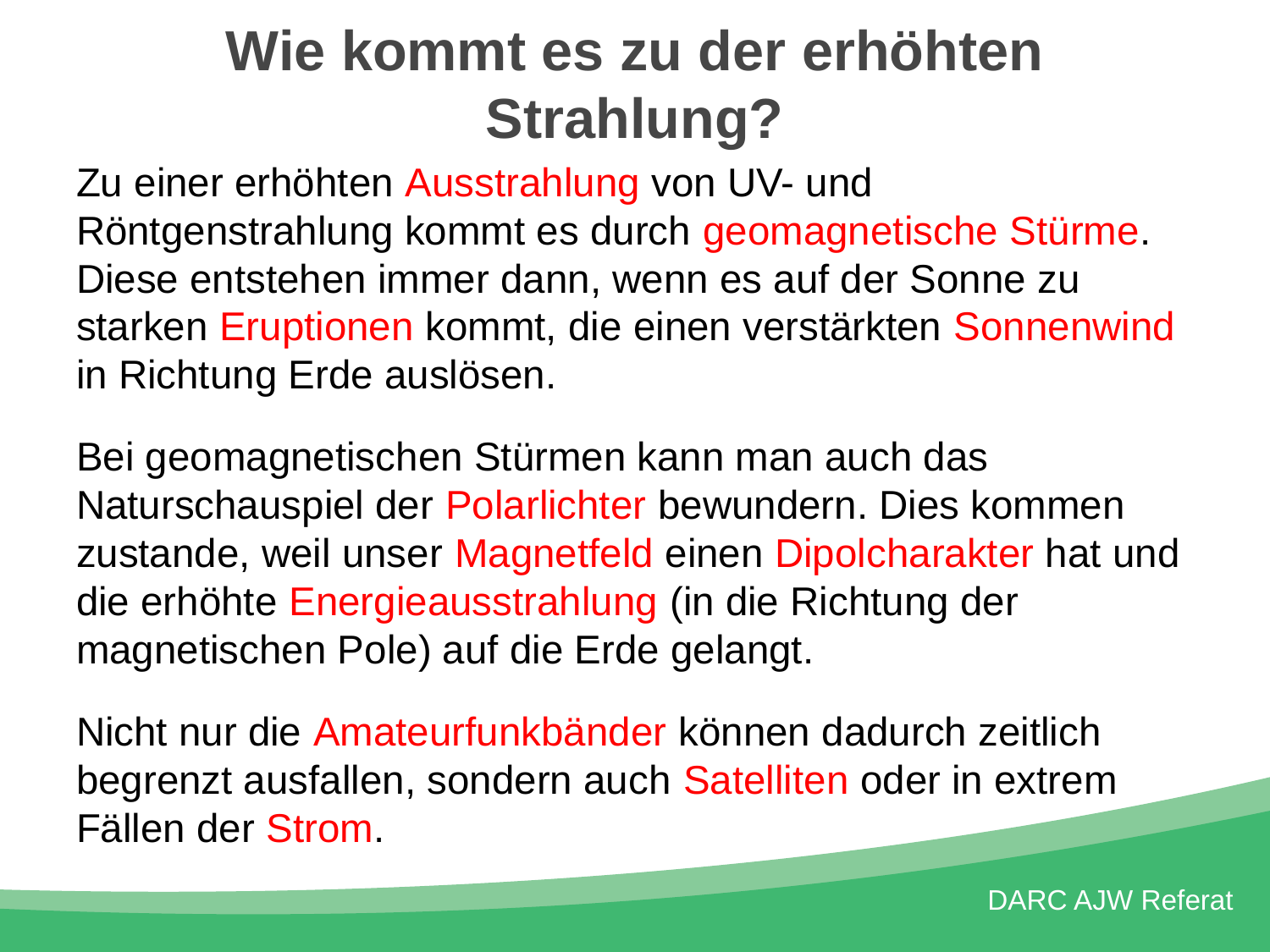

# Wie kommt es zu der erhöhten Strahlung?
Zu einer erhöhten Ausstrahlung von UV- und Röntgenstrahlung kommt es durch geomagnetische Stürme. Diese entstehen immer dann, wenn es auf der Sonne zu starken Eruptionen kommt, die einen verstärkten Sonnenwind in Richtung Erde auslösen.

Bei geomagnetischen Stürmen kann man auch das Naturschauspiel der Polarlichter bewundern. Dies kommen zustande, weil unser Magnetfeld einen Dipolcharakter hat und die erhöhte Energieausstrahlung (in die Richtung der magnetischen Pole) auf die Erde gelangt.

Nicht nur die Amateurfunkbänder können dadurch zeitlich begrenzt ausfallen, sondern auch Satelliten oder in extrem Fällen der Strom.